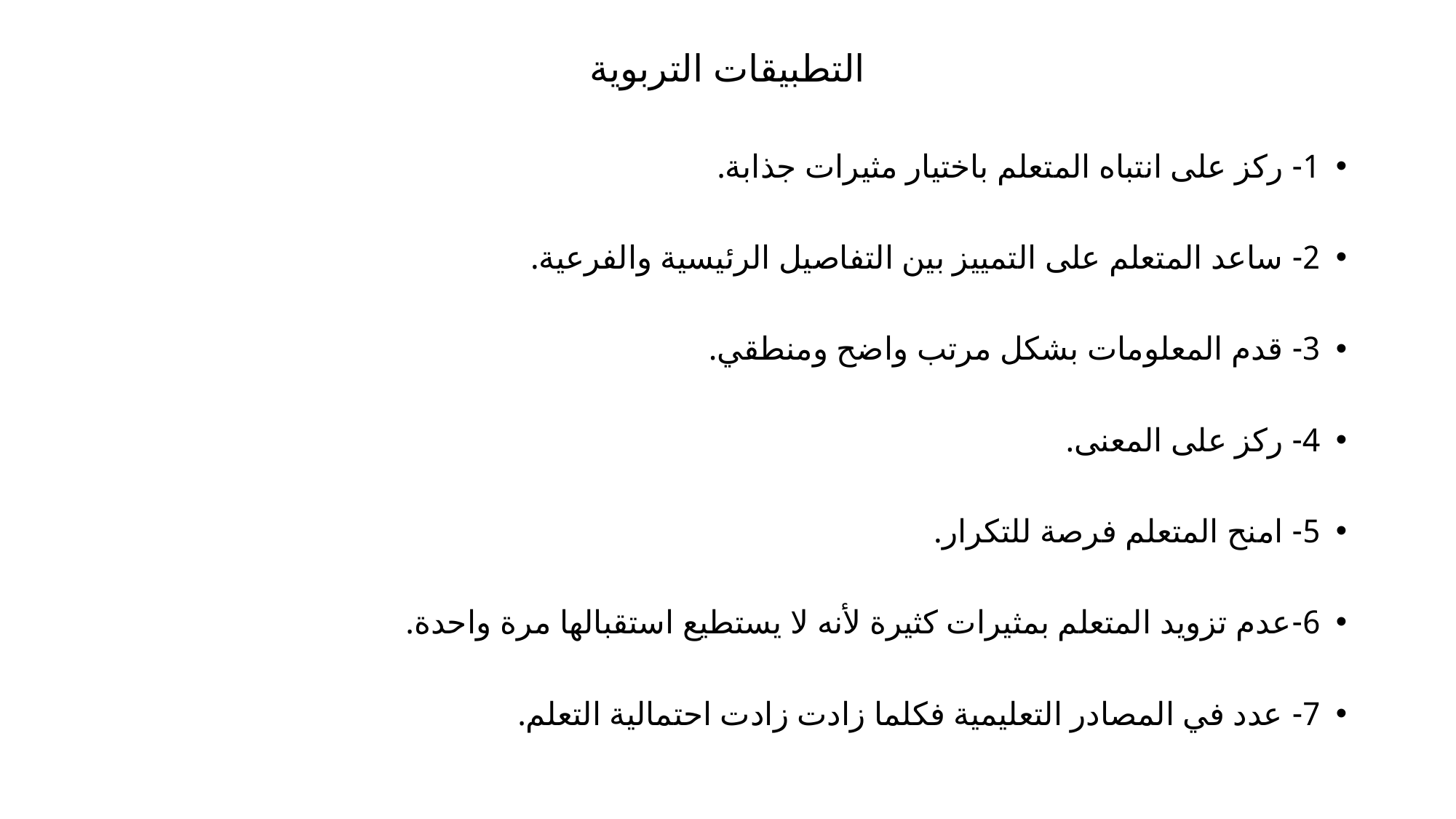

# التطبيقات التربوية
1- ركز على انتباه المتعلم باختيار مثيرات جذابة.

2- ساعد المتعلم على التمييز بين التفاصيل الرئيسية والفرعية.

3- قدم المعلومات بشكل مرتب واضح ومنطقي.

4- ركز على المعنى.

5- امنح المتعلم فرصة للتكرار.

6-عدم تزويد المتعلم بمثيرات كثيرة لأنه لا يستطيع استقبالها مرة واحدة.

7- عدد في المصادر التعليمية فكلما زادت زادت احتمالية التعلم.